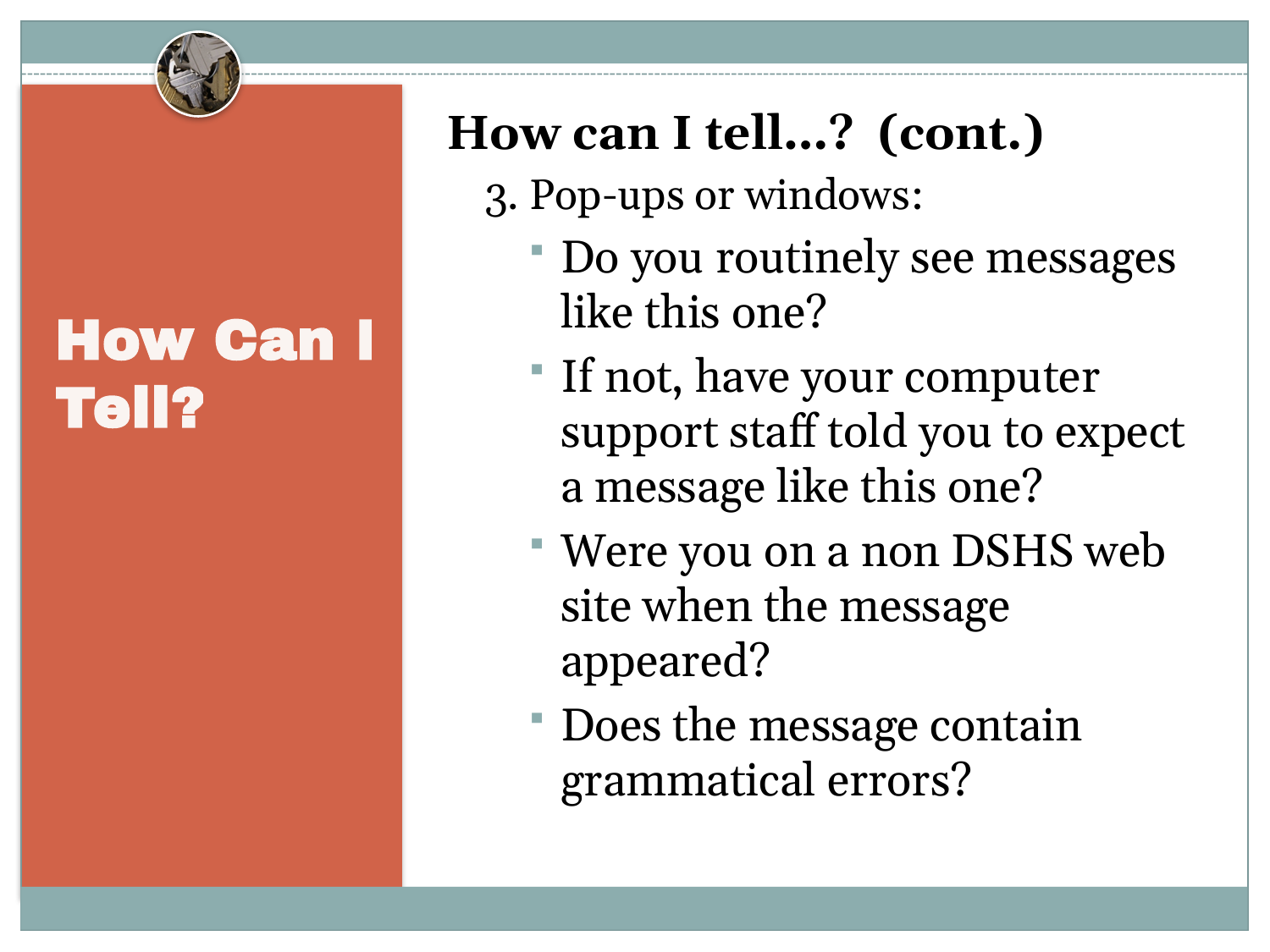

How can I tell…?  (cont.)
3. Pop-ups or windows:
Do you routinely see messages like this one?
If not, have your computer support staff told you to expect a message like this one?
Were you on a non DSHS web site when the message appeared?
Does the message contain grammatical errors?

# How Can I Tell?